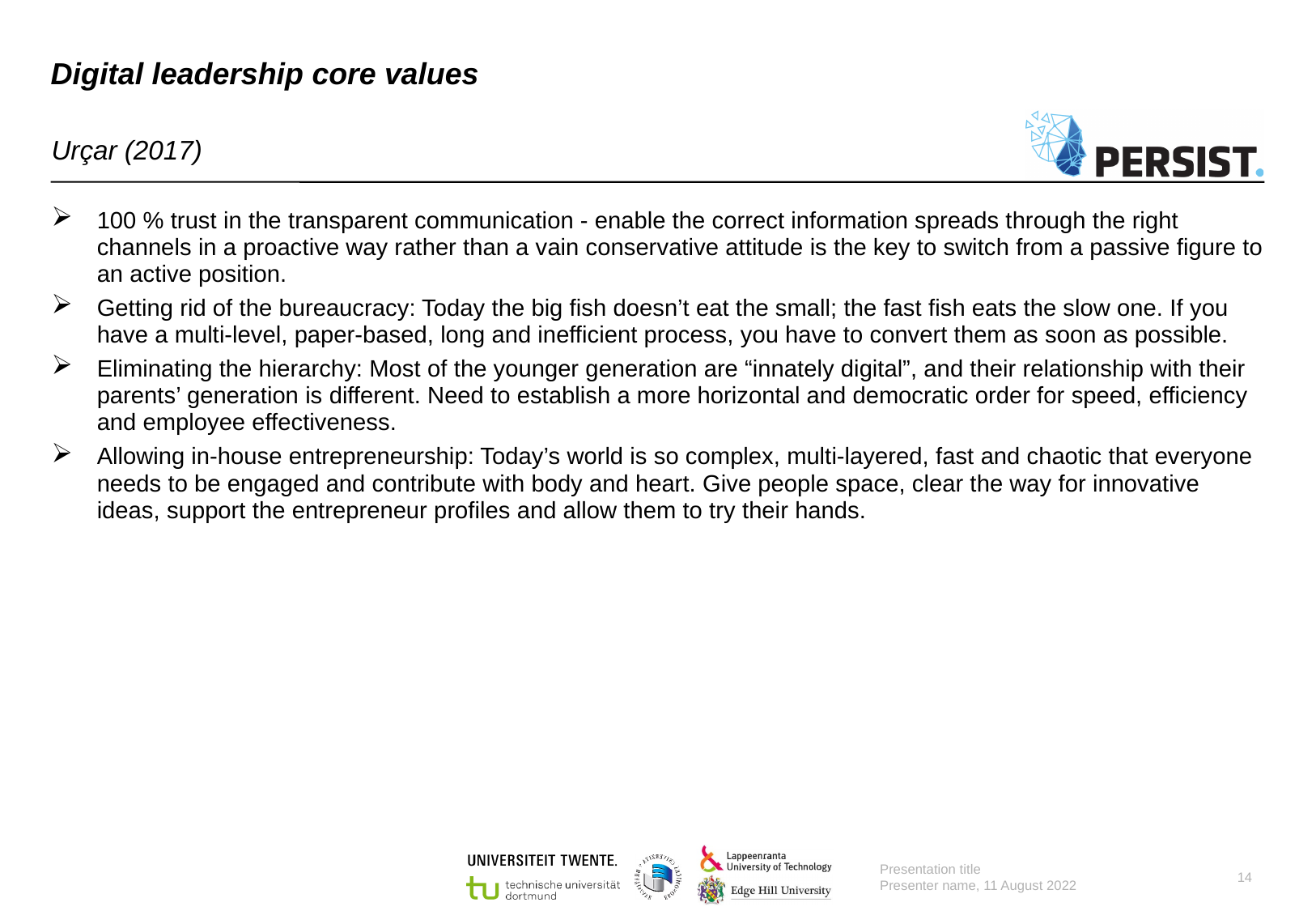

# Digital leadership core values
Urçar (2017)
100 % trust in the transparent communication - enable the correct information spreads through the right channels in a proactive way rather than a vain conservative attitude is the key to switch from a passive figure to an active position.
Getting rid of the bureaucracy: Today the big fish doesn’t eat the small; the fast fish eats the slow one. If you have a multi-level, paper-based, long and inefficient process, you have to convert them as soon as possible.
Eliminating the hierarchy: Most of the younger generation are “innately digital”, and their relationship with their parents’ generation is different. Need to establish a more horizontal and democratic order for speed, efficiency and employee effectiveness.
Allowing in-house entrepreneurship: Today’s world is so complex, multi-layered, fast and chaotic that everyone needs to be engaged and contribute with body and heart. Give people space, clear the way for innovative ideas, support the entrepreneur profiles and allow them to try their hands.

Presentation title
Presenter name, 11 August 2022
14